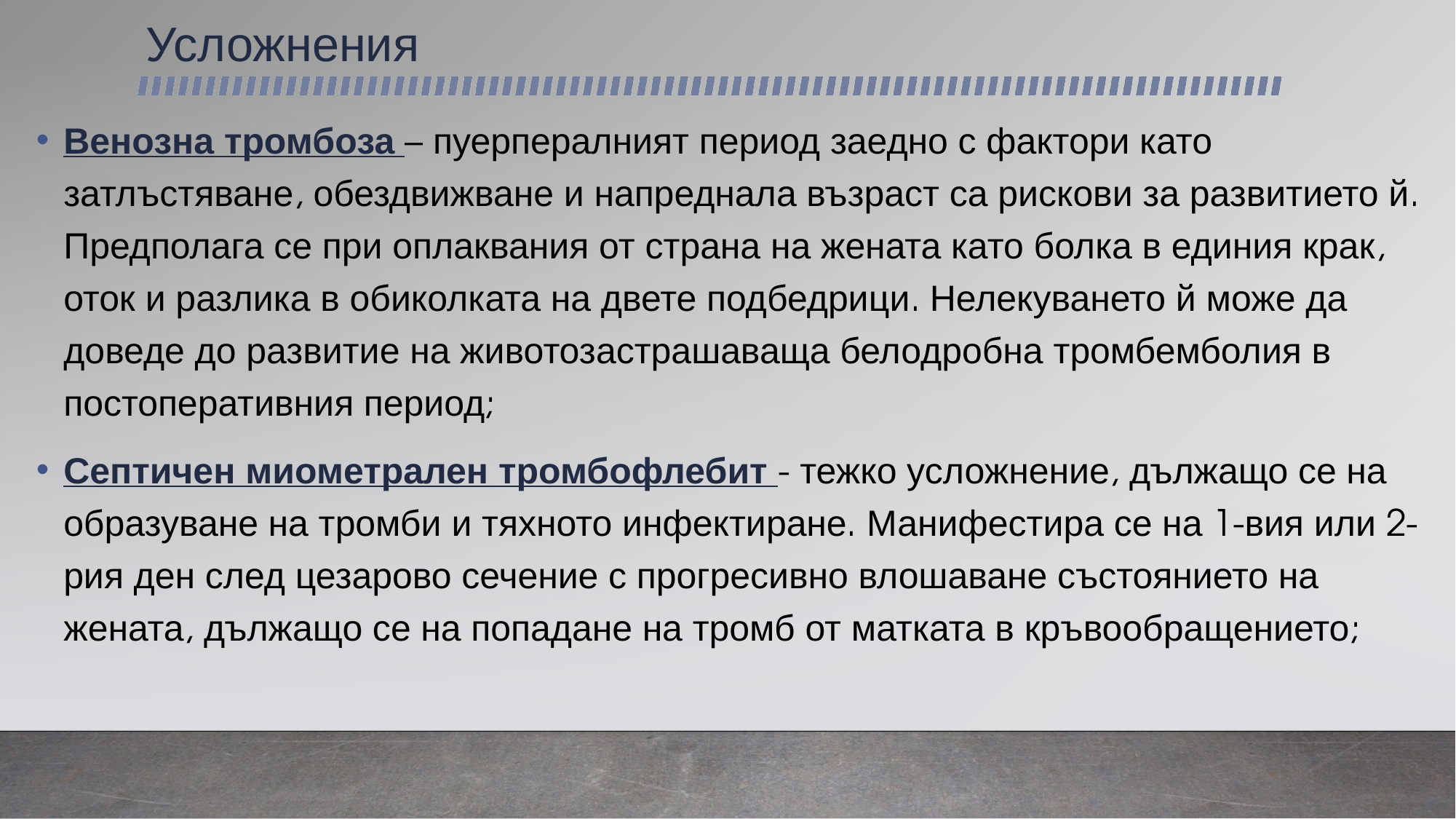

# Усложнения
Венозна тромбоза – пуерпералният период заедно с фактори като затлъстяване, обездвижване и напреднала възраст са рискови за развитието й. Предполага се при оплаквания от страна на жената като болка в единия крак, оток и разлика в обиколката на двете подбедрици. Нелекуването й може да доведе до развитие на животозастрашаваща белодробна тромбемболия в постоперативния период;
Септичен миометрален тромбофлебит - тежко усложнение, дължащо се на образуване на тромби и тяхното инфектиране. Манифестира се на 1-вия или 2-рия ден след цезарово сечение с прогресивно влошаване състоянието на жената, дължащо се на попадане на тромб от матката в кръвообращението;